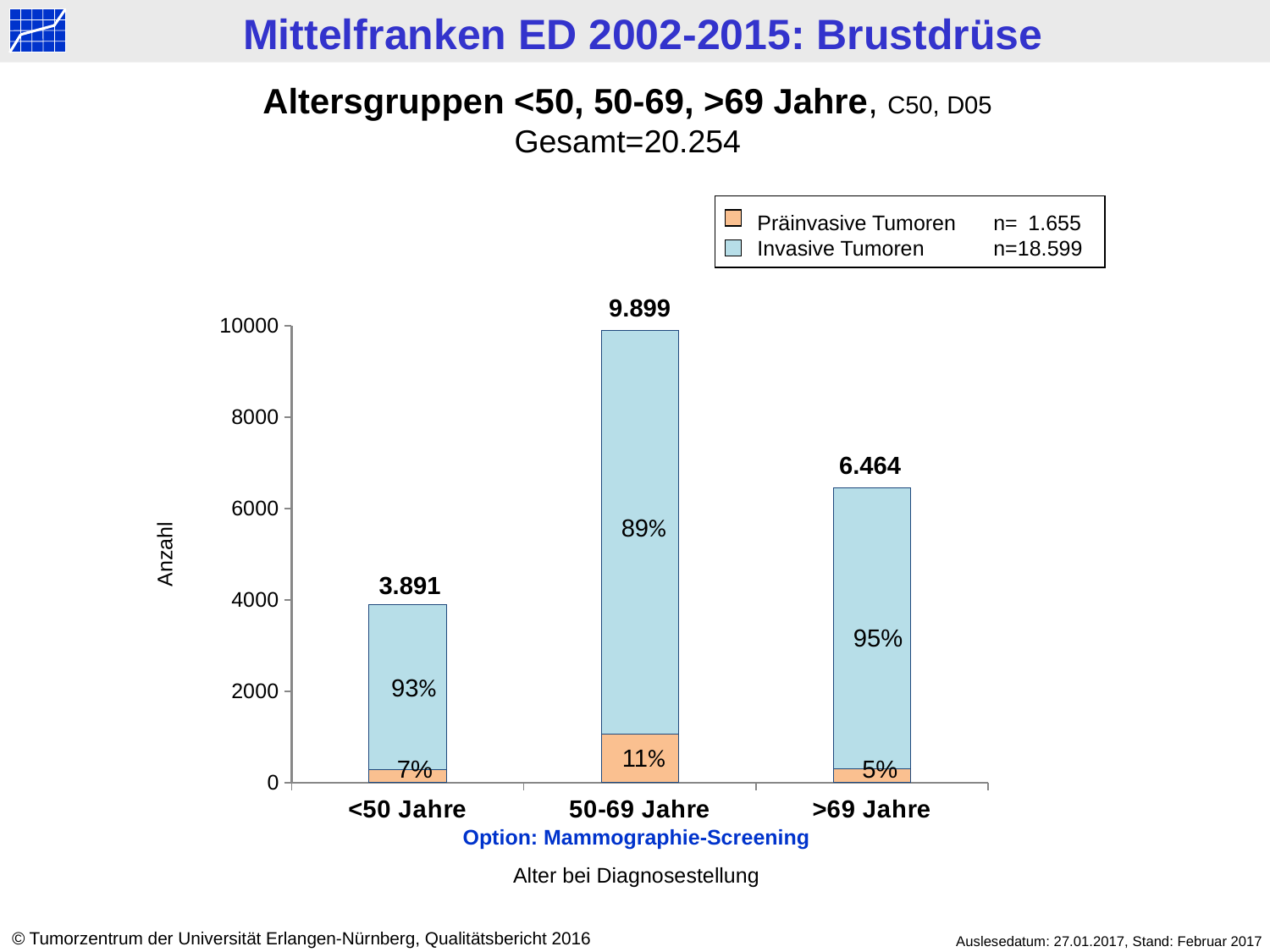

Altersgruppen <50, 50-69, >69 Jahre, C50, D05
Gesamt=20.254

Präinvasive Tumoren	n=	1.655
Invasive Tumoren 		n=	18.599

### Chart

| Category | D05 | C50 |
|---|---|---|
| <50 Jahre | 288.0 | 3603.0 |
| 50-69 Jahre | 1057.0 | 8842.0 |
| >69 Jahre | 310.0 | 6154.0 |
9.899
6.464
89%
Anzahl
3.891
95%
93%
11%
7%
5%
Option: Mammographie-Screening
Alter bei Diagnosestellung